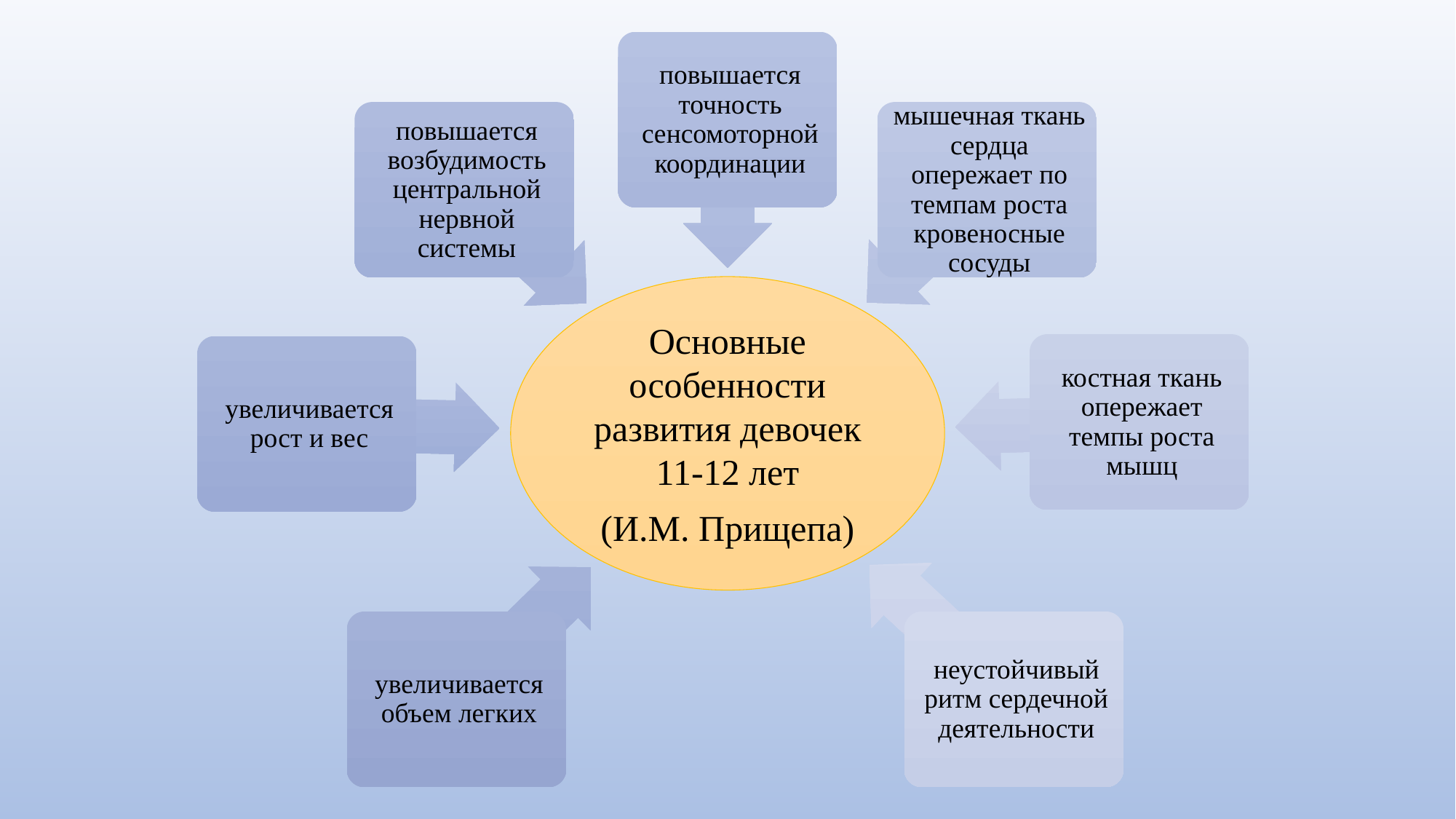

#
Основные особенности развития девочек 11-12 лет
(И.М. Прищепа)
увеличивается объем легких
увеличивается рост и вес
повышается возбудимость центральной нервной системы
повышается точность сенсомоторной координации
мышечная ткань сердца опережает по темпам роста кровеносные сосуды
костная ткань опережает темпы роста мышц
неустойчивый ритм сердечной деятельности